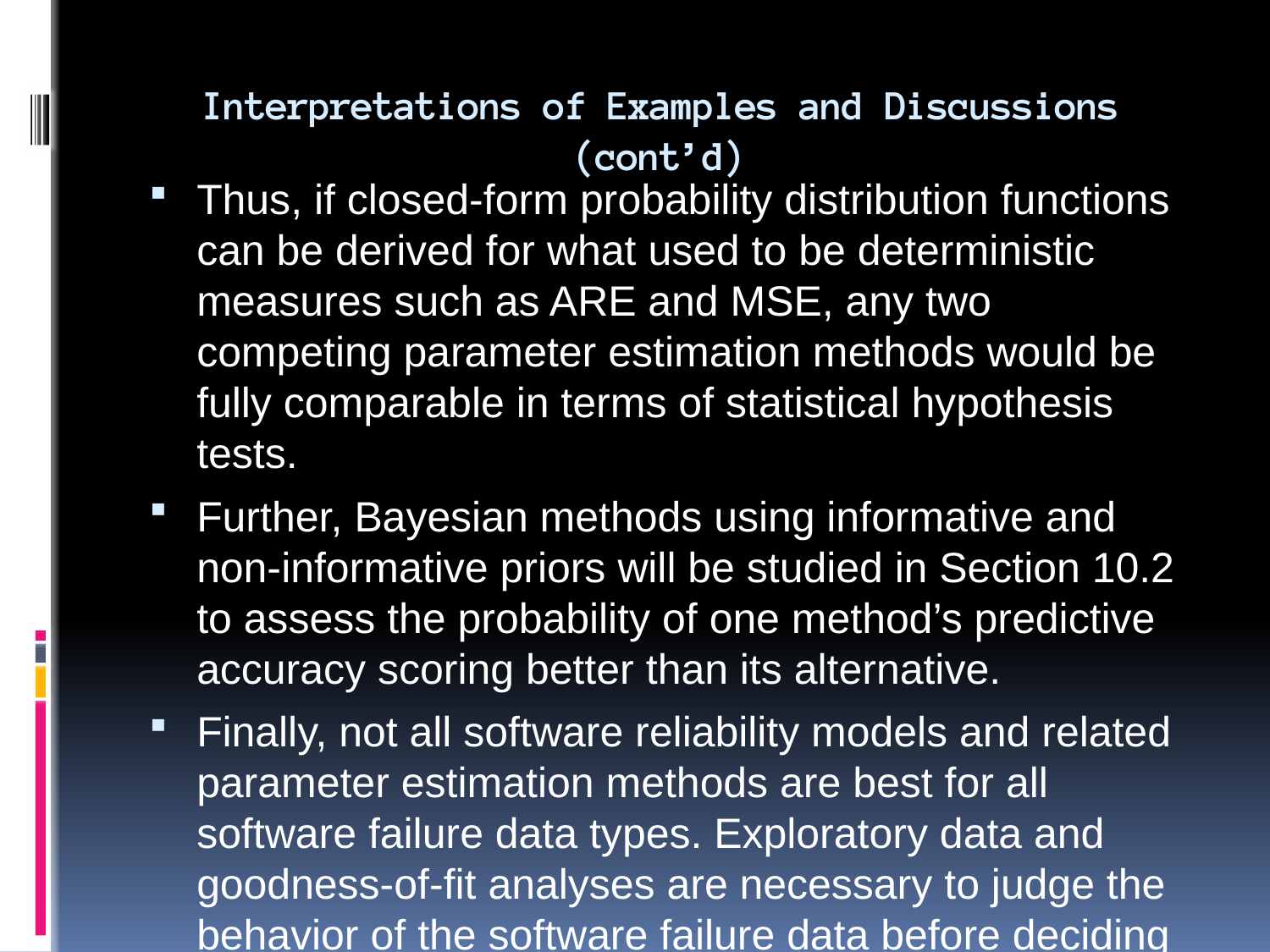

# Interpretations of Examples and Discussions (cont’d)
Thus, if closed-form probability distribution functions can be derived for what used to be deterministic measures such as ARE and MSE, any two competing parameter estimation methods would be fully comparable in terms of statistical hypothesis tests.
Further, Bayesian methods using informative and non-informative priors will be studied in Section 10.2 to assess the probability of one method’s predictive accuracy scoring better than its alternative.
Finally, not all software reliability models and related parameter estimation methods are best for all software failure data types. Exploratory data and goodness-of-fit analyses are necessary to judge the behavior of the software failure data before deciding on the type of prediction model to be used.